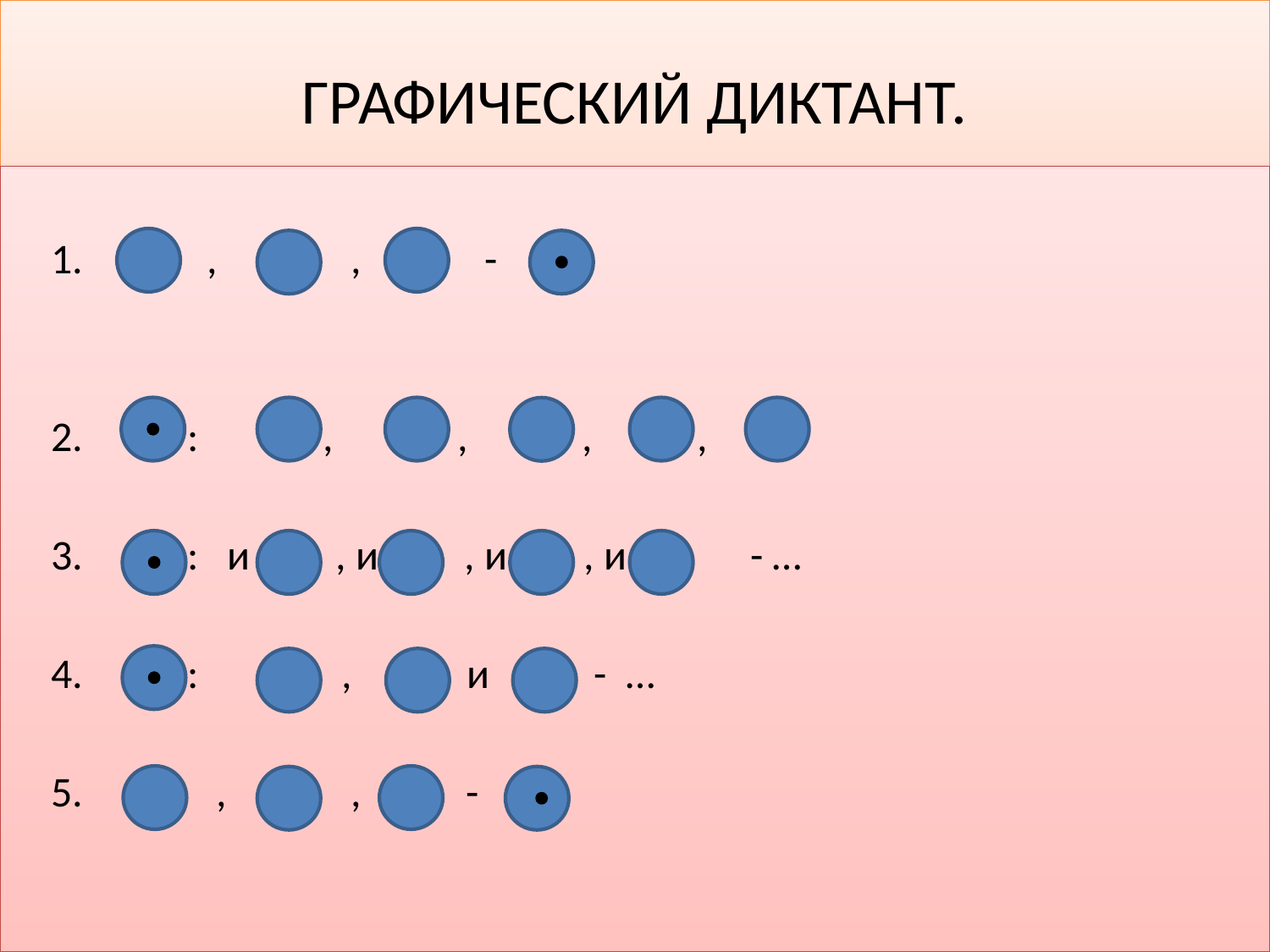

# ГРАФИЧЕСКИЙ ДИКТАНТ.

    1.             ,              ,             -

    2.           :             ,             ,            ,           ,

    3.           :   и         , и         , и        , и             - …

    4.           :               ,            и           -  …

    5.              ,             ,           -